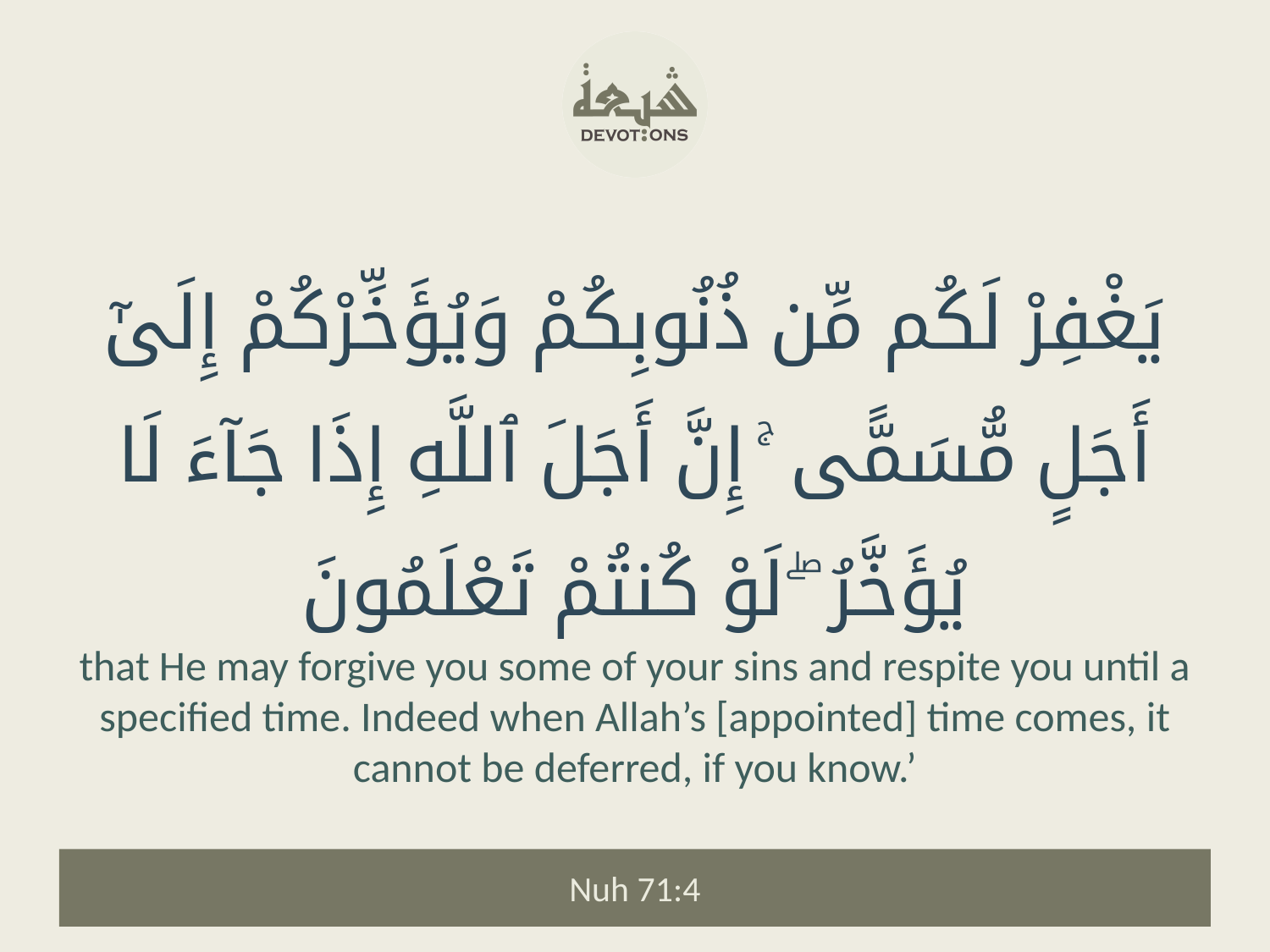

يَغْفِرْ لَكُم مِّن ذُنُوبِكُمْ وَيُؤَخِّرْكُمْ إِلَىٰٓ أَجَلٍ مُّسَمًّى ۚ إِنَّ أَجَلَ ٱللَّهِ إِذَا جَآءَ لَا يُؤَخَّرُ ۖ لَوْ كُنتُمْ تَعْلَمُونَ
that He may forgive you some of your sins and respite you until a specified time. Indeed when Allah’s [appointed] time comes, it cannot be deferred, if you know.’
Nuh 71:4